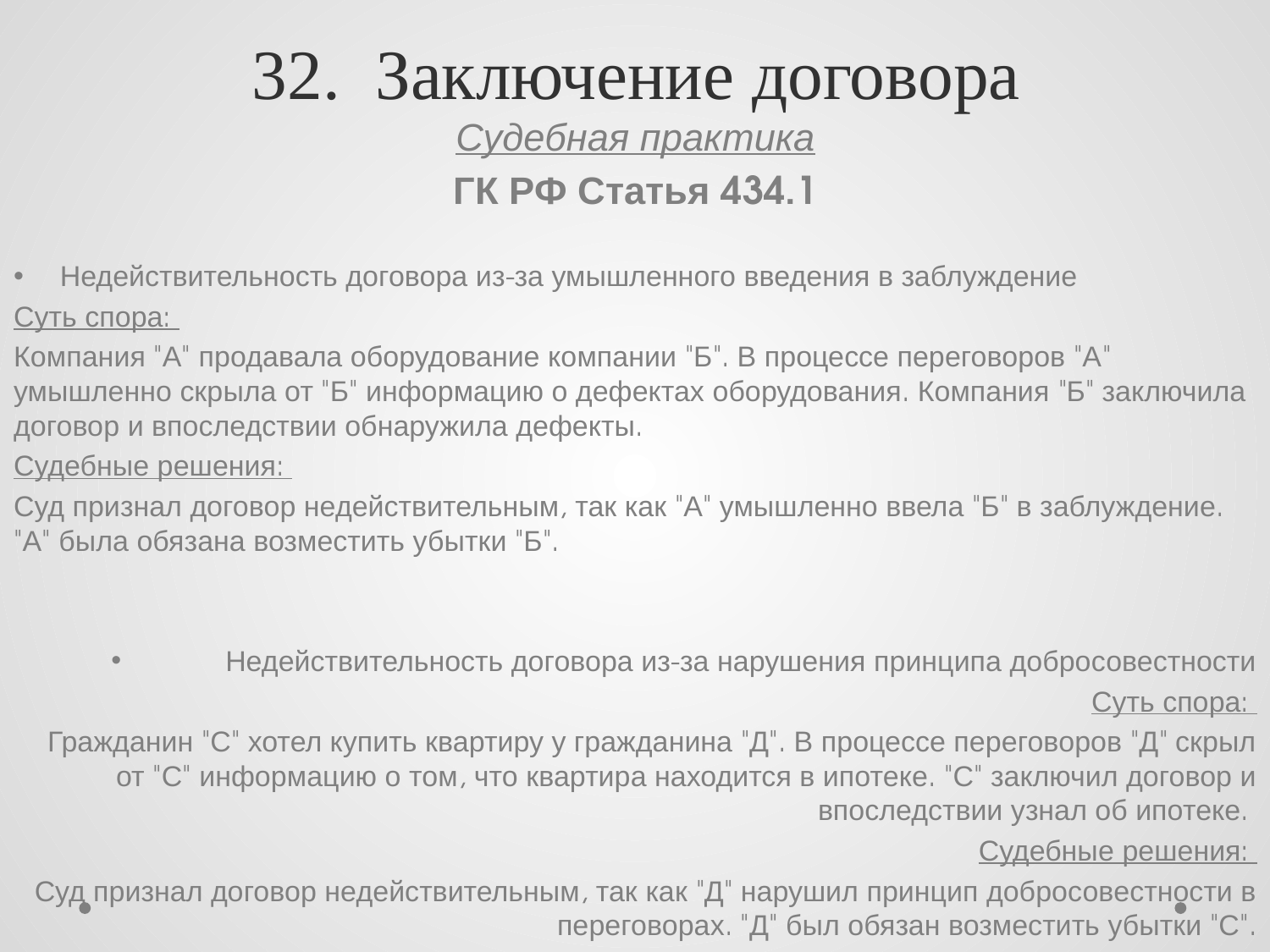

# 32.  Заключение договора
Судебная практика
ГК РФ Статья 434.1

Недействительность договора из-за умышленного введения в заблуждение
Суть спора:
Компания "А" продавала оборудование компании "Б". В процессе переговоров "А" умышленно скрыла от "Б" информацию о дефектах оборудования. Компания "Б" заключила договор и впоследствии обнаружила дефекты.
Судебные решения:
Суд признал договор недействительным, так как "А" умышленно ввела "Б" в заблуждение. "А" была обязана возместить убытки "Б".

Недействительность договора из-за нарушения принципа добросовестности
Суть спора:
Гражданин "С" хотел купить квартиру у гражданина "Д". В процессе переговоров "Д" скрыл от "С" информацию о том, что квартира находится в ипотеке. "С" заключил договор и впоследствии узнал об ипотеке.
Судебные решения:
Суд признал договор недействительным, так как "Д" нарушил принцип добросовестности в переговорах. "Д" был обязан возместить убытки "С".